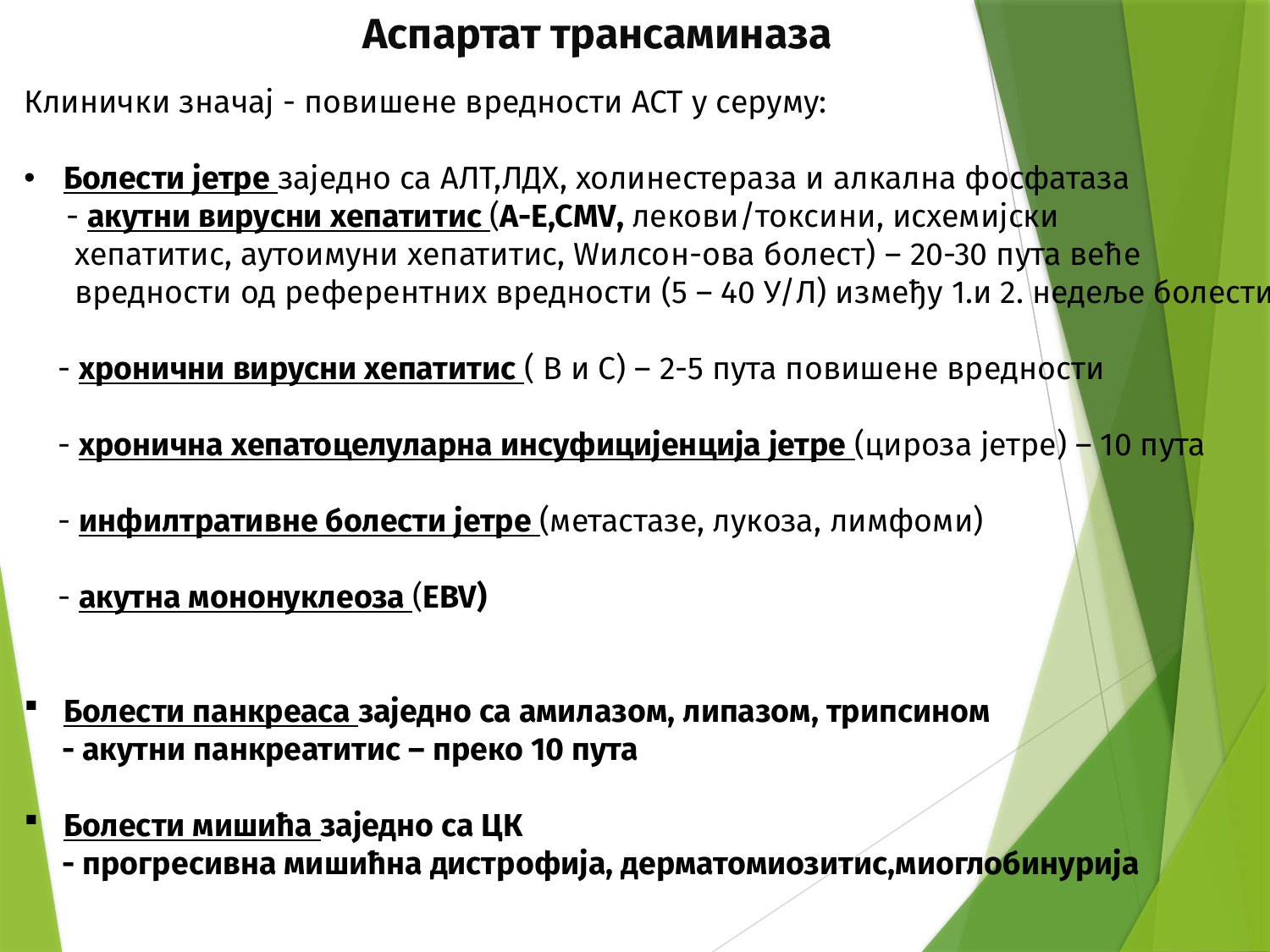

Аспартат трансаминаза
Клинички значај - повишене вредности АСТ у серуму:

Болести јетре заједно са АЛТ,ЛДХ, холинестераза и алкална фосфатаза
     - акутни вирусни хепатитис (A-E,CMV, лекови/токсини, исхемијски
      хепатитис, аутоимуни хепатитис, Wилсон-ова болест) – 20-30 пута веће
      вредности од референтних вредности (5 – 40 У/Л) између 1.и 2. недеље болести

    - хронични вирусни хепатитис ( B и C) – 2-5 пута повишене вредности

    - хронична хепатоцелуларна инсуфицијенција јетре (цироза јетре) – 10 пута

    - инфилтративне болести јетре (метастазе, лукоза, лимфоми)

    - акутна мононуклеоза (EBV)

Болести панкреаса заједно са амилазом, липазом, трипсином
     - акутни панкреатитис – преко 10 пута

Болести мишића заједно са ЦК
     - прогресивна мишићна дистрофија, дерматомиозитис,миоглобинурија